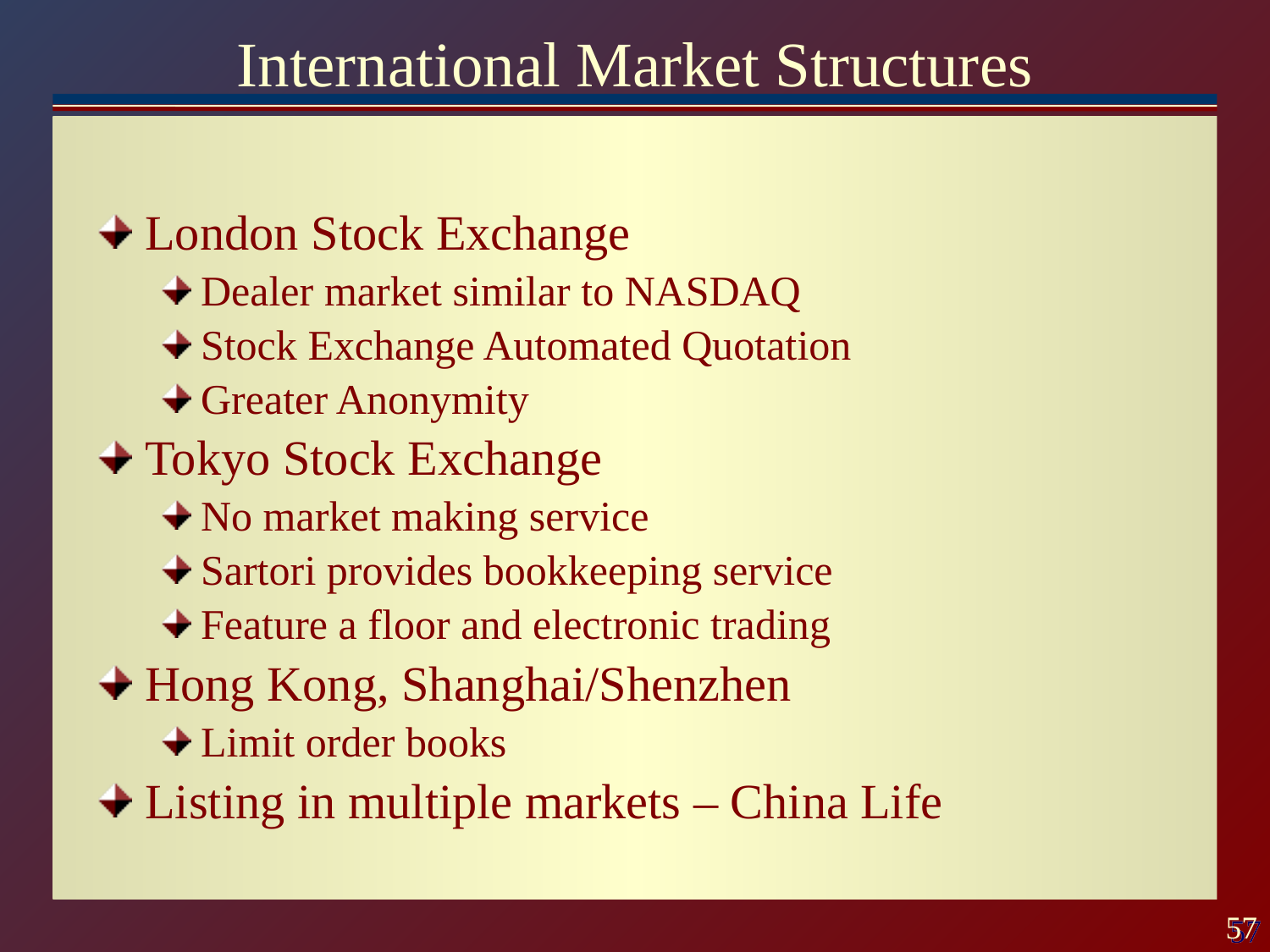

# International Market Structures
London Stock Exchange
Dealer market similar to NASDAQ
Stock Exchange Automated Quotation
Greater Anonymity
Tokyo Stock Exchange
No market making service
Sartori provides bookkeeping service
Feature a floor and electronic trading
Hong Kong, Shanghai/Shenzhen
Limit order books
Listing in multiple markets – China Life